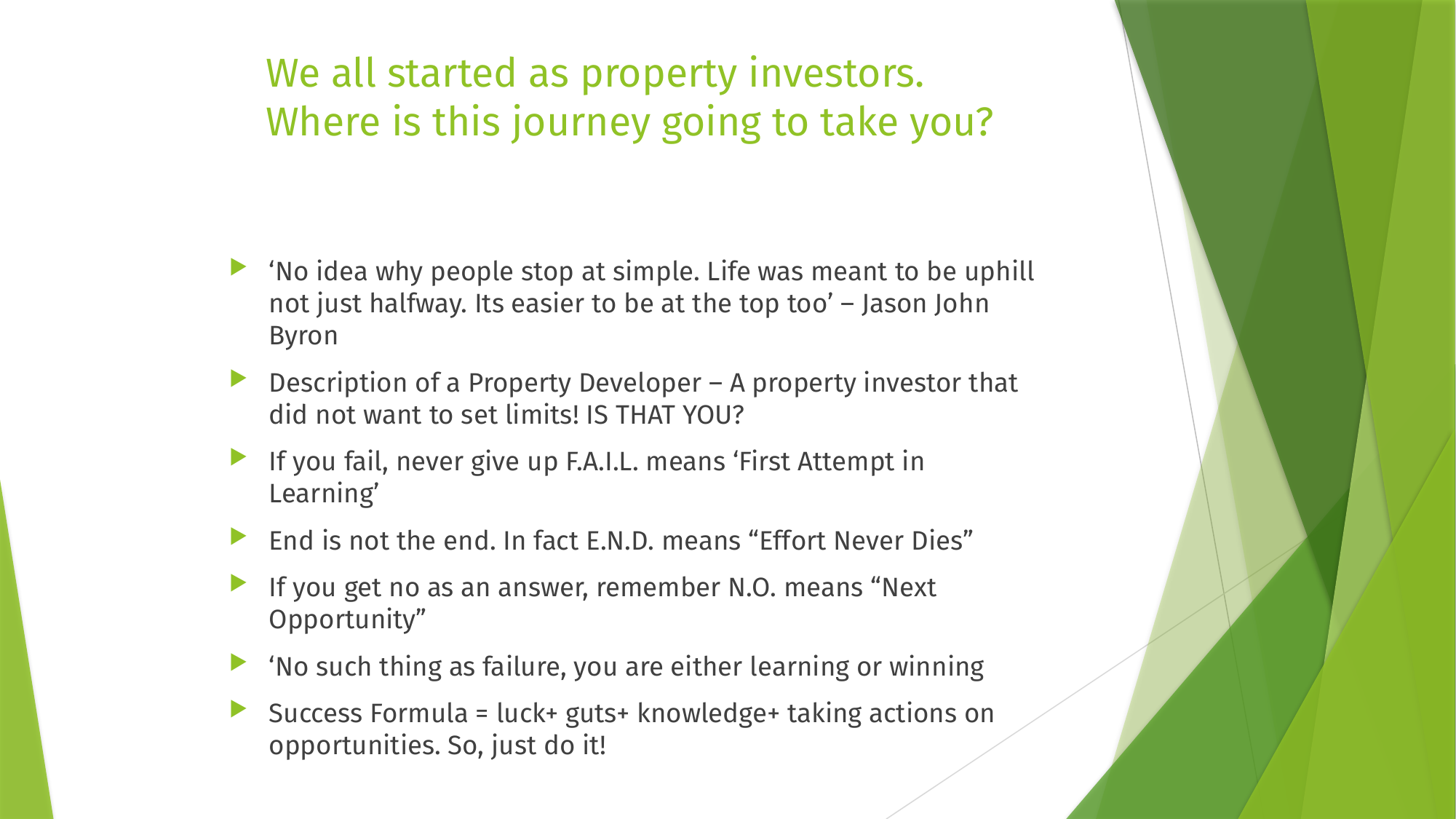

# We all started as property investors. Where is this journey going to take you?
‘No idea why people stop at simple. Life was meant to be uphill not just halfway. Its easier to be at the top too’ – Jason John Byron
Description of a Property Developer – A property investor that did not want to set limits! IS THAT YOU?
If you fail, never give up F.A.I.L. means ‘First Attempt in Learning’
End is not the end. In fact E.N.D. means “Effort Never Dies”
If you get no as an answer, remember N.O. means “Next Opportunity”
‘No such thing as failure, you are either learning or winning
Success Formula = luck+ guts+ knowledge+ taking actions on opportunities. So, just do it!